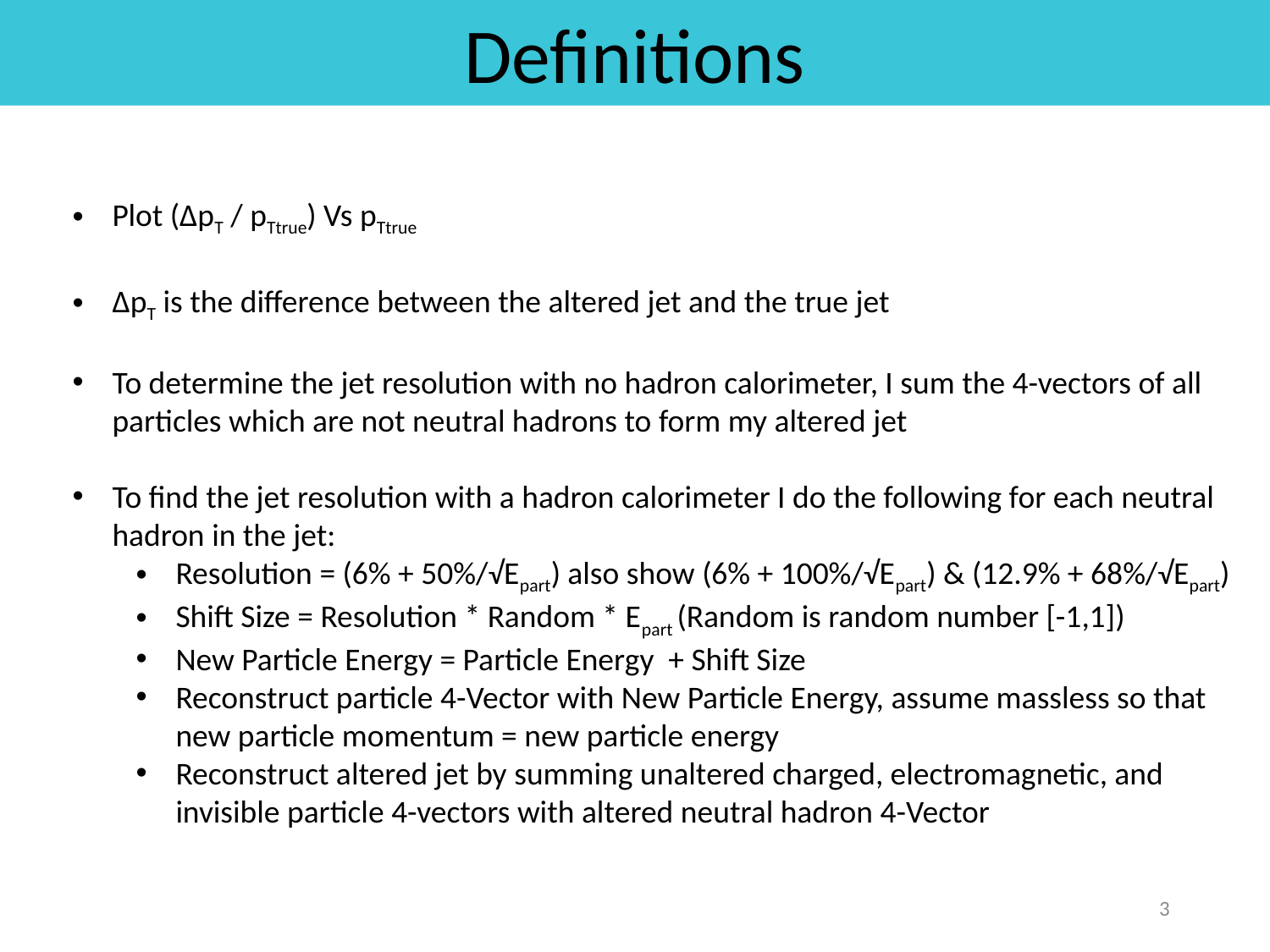

Definitions
Plot (∆pT / pTtrue) Vs pTtrue

∆pT is the difference between the altered jet and the true jet

To determine the jet resolution with no hadron calorimeter, I sum the 4-vectors of all particles which are not neutral hadrons to form my altered jet

To find the jet resolution with a hadron calorimeter I do the following for each neutral hadron in the jet:
Resolution = (6% + 50%/√Epart) also show (6% + 100%/√Epart) & (12.9% + 68%/√Epart)
Shift Size = Resolution * Random * Epart (Random is random number [-1,1])
New Particle Energy = Particle Energy  + Shift Size
Reconstruct particle 4-Vector with New Particle Energy, assume massless so that new particle momentum = new particle energy
Reconstruct altered jet by summing unaltered charged, electromagnetic, and invisible particle 4-vectors with altered neutral hadron 4-Vector
3